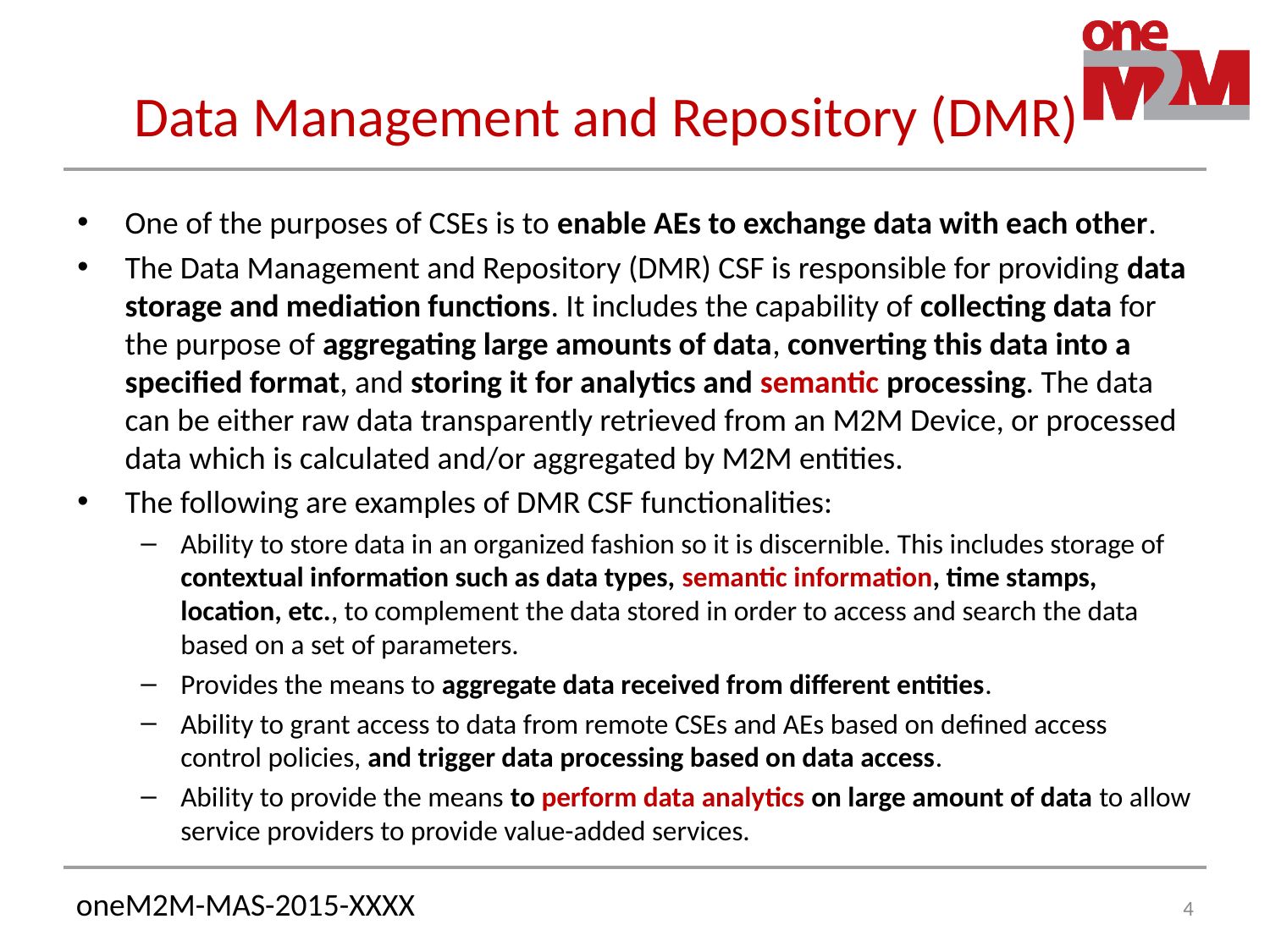

# Data Management and Repository (DMR)
One of the purposes of CSEs is to enable AEs to exchange data with each other.
The Data Management and Repository (DMR) CSF is responsible for providing data storage and mediation functions. It includes the capability of collecting data for the purpose of aggregating large amounts of data, converting this data into a specified format, and storing it for analytics and semantic processing. The data can be either raw data transparently retrieved from an M2M Device, or processed data which is calculated and/or aggregated by M2M entities.
The following are examples of DMR CSF functionalities:
Ability to store data in an organized fashion so it is discernible. This includes storage of contextual information such as data types, semantic information, time stamps, location, etc., to complement the data stored in order to access and search the data based on a set of parameters.
Provides the means to aggregate data received from different entities.
Ability to grant access to data from remote CSEs and AEs based on defined access control policies, and trigger data processing based on data access.
Ability to provide the means to perform data analytics on large amount of data to allow service providers to provide value-added services.
4